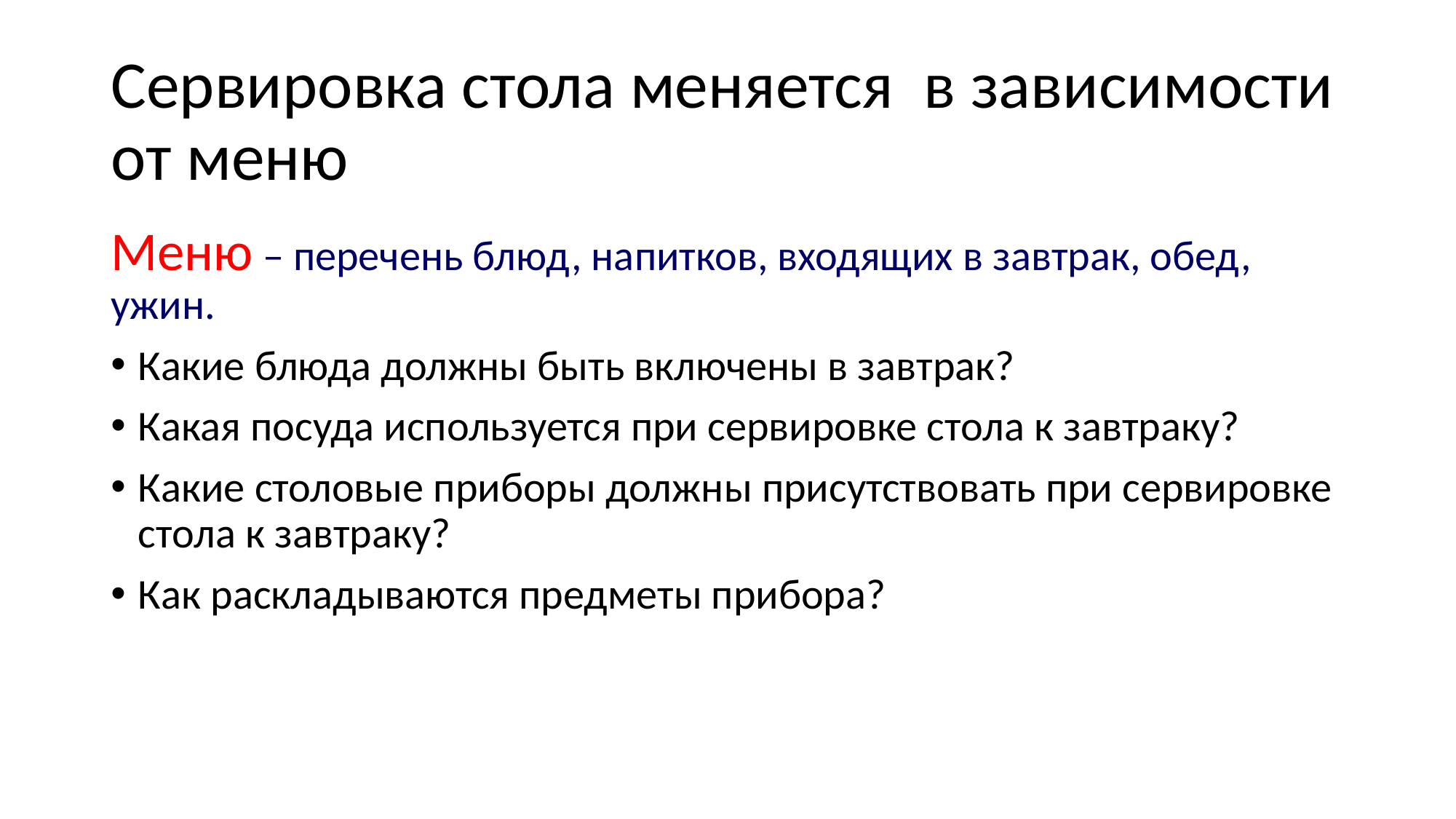

# Сервировка стола меняется  в зависимости от меню
Меню – перечень блюд, напитков, входящих в завтрак, обед, ужин.
Какие блюда должны быть включены в завтрак?
Какая посуда используется при сервировке стола к завтраку?
Какие столовые приборы должны присутствовать при сервировке стола к завтраку?
Как раскладываются предметы прибора?